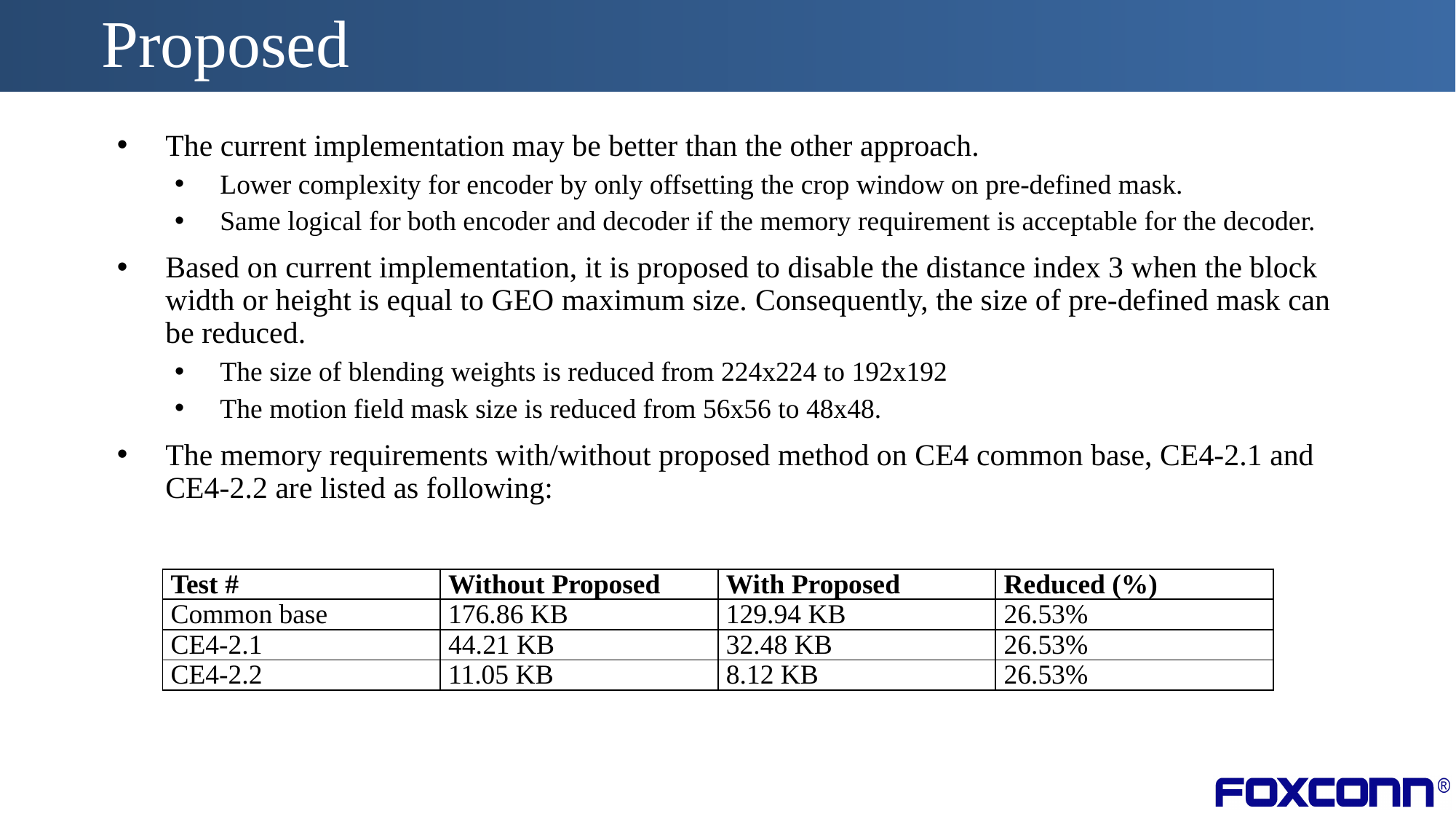

# Proposed
The current implementation may be better than the other approach.
Lower complexity for encoder by only offsetting the crop window on pre-defined mask.
Same logical for both encoder and decoder if the memory requirement is acceptable for the decoder.
Based on current implementation, it is proposed to disable the distance index 3 when the block width or height is equal to GEO maximum size. Consequently, the size of pre-defined mask can be reduced.
The size of blending weights is reduced from 224x224 to 192x192
The motion field mask size is reduced from 56x56 to 48x48.
The memory requirements with/without proposed method on CE4 common base, CE4-2.1 and CE4-2.2 are listed as following:
| Test # | Without Proposed | With Proposed | Reduced (%) |
| --- | --- | --- | --- |
| Common base | 176.86 KB | 129.94 KB | 26.53% |
| CE4-2.1 | 44.21 KB | 32.48 KB | 26.53% |
| CE4-2.2 | 11.05 KB | 8.12 KB | 26.53% |